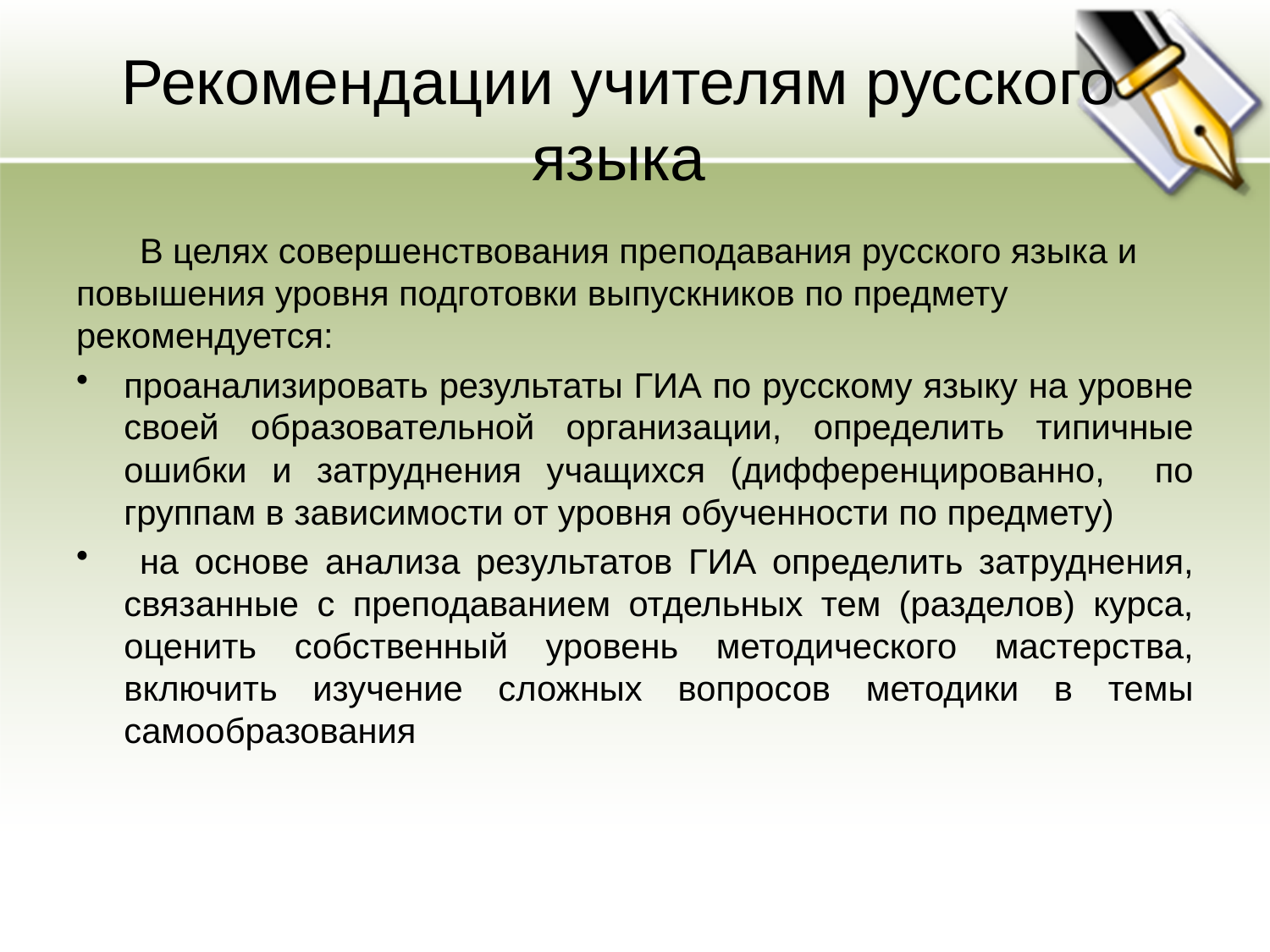

# Рекомендации учителям русского языка
В целях совершенствования преподавания русского языка и повышения уровня подготовки выпускников по предмету рекомендуется:
проанализировать результаты ГИА по русскому языку на уровне своей образовательной организации, определить типичные ошибки и затруднения учащихся (дифференцированно,  по группам в зависимости от уровня обученности по предмету)
 на основе анализа результатов ГИА определить затруднения, связанные с преподаванием отдельных тем (разделов) курса, оценить собственный уровень методического мастерства, включить изучение сложных вопросов методики в темы самообразования